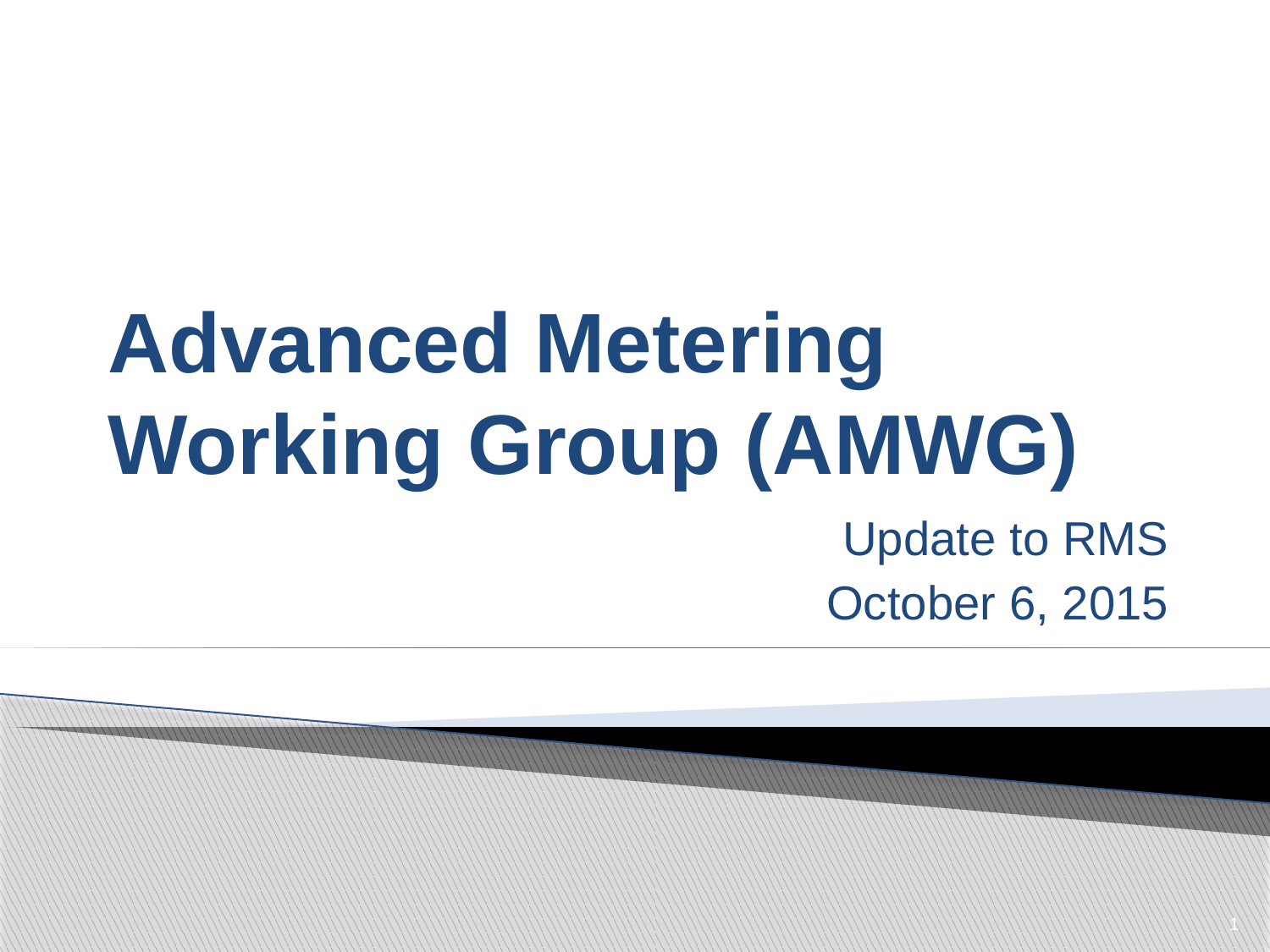

# Advanced Metering Working Group (AMWG)
Update to RMS
October 6, 2015
1